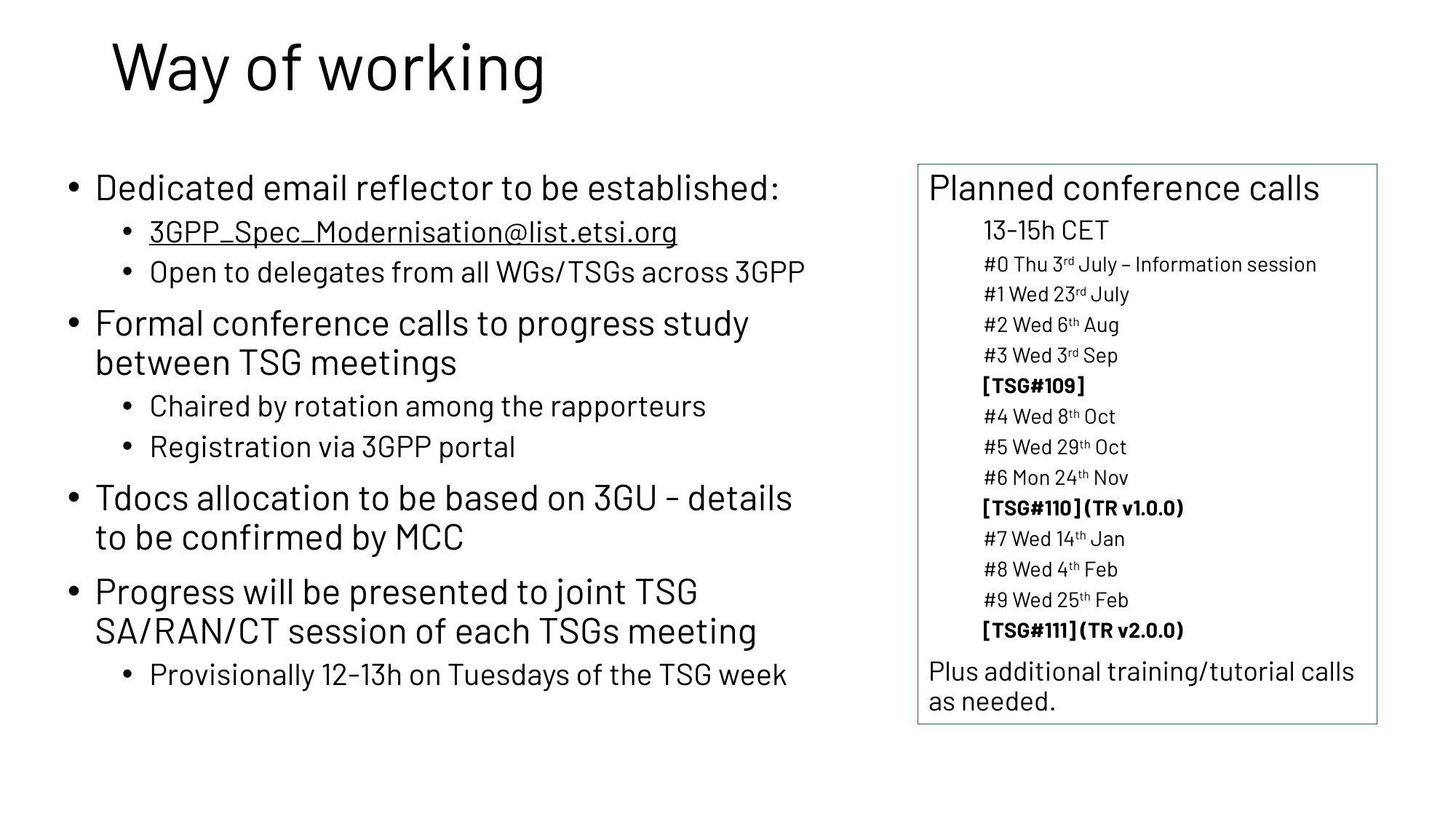

# Way of working
Dedicated email reflector to be established:
3GPP_Spec_Modernisation@list.etsi.org
Open to delegates from all WGs/TSGs across 3GPP
Formal conference calls to progress study between TSG meetings
Chaired by rotation among the rapporteurs
Registration via 3GPP portal
Tdocs allocation to be based on 3GU - details to be confirmed by MCC
Progress will be presented to joint TSG SA/RAN/CT session of each TSGs meeting
Provisionally 12-13h on Tuesdays of the TSG week
Planned conference calls
13-15h CET
#0 Thu 3rd July – Information session
#1 Wed 23rd July
#2 Wed 6th Aug
#3 Wed 3rd Sep
[TSG#109]
#4 Wed 8th Oct
#5 Wed 29th Oct
#6 Mon 24th Nov
[TSG#110] (TR v1.0.0)
#7 Wed 14th Jan
#8 Wed 4th Feb
#9 Wed 25th Feb
[TSG#111] (TR v2.0.0)
Plus additional training/tutorial calls as needed.